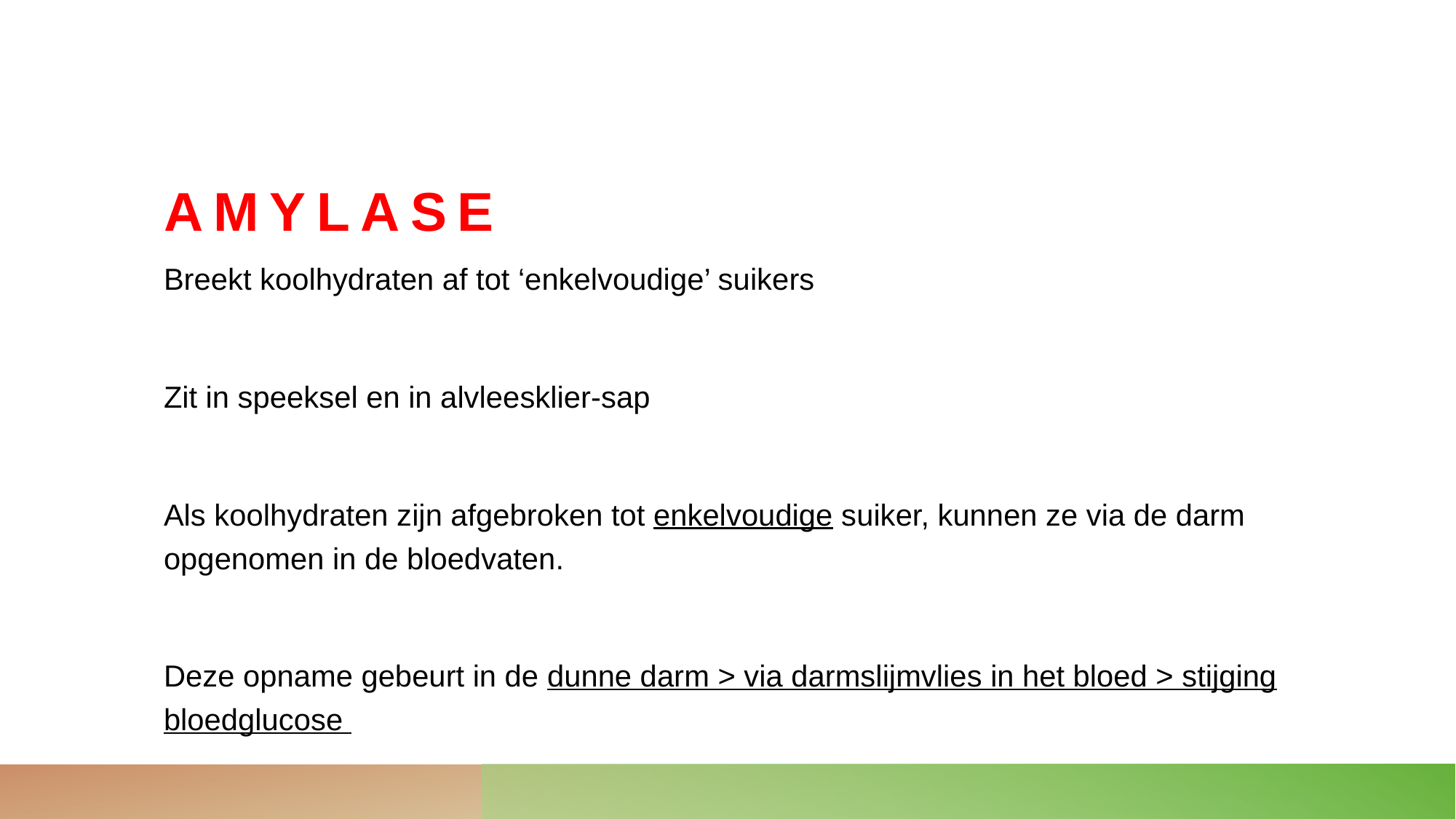

# Amylase
Breekt koolhydraten af tot ‘enkelvoudige’ suikers

Zit in speeksel en in alvleesklier-sap

Als koolhydraten zijn afgebroken tot enkelvoudige suiker, kunnen ze via de darm opgenomen in de bloedvaten.

Deze opname gebeurt in de dunne darm > via darmslijmvlies in het bloed > stijging bloedglucose